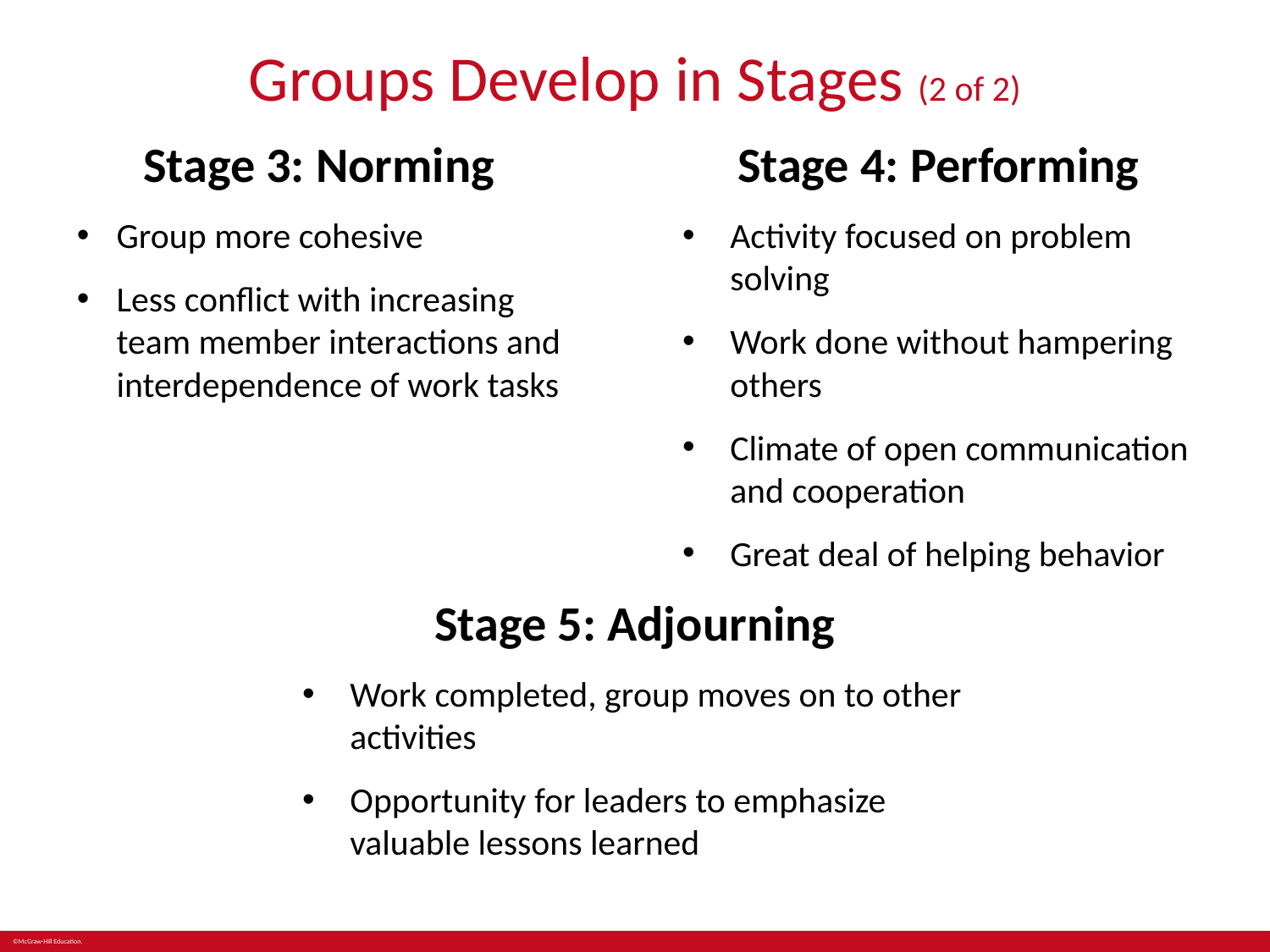

# Groups Develop in Stages (2 of 2)
Stage 3: Norming
Group more cohesive
Less conflict with increasing team member interactions and interdependence of work tasks
Stage 4: Performing
Activity focused on problem solving
Work done without hampering others
Climate of open communication and cooperation
Great deal of helping behavior

Stage 5: Adjourning
Work completed, group moves on to other activities
Opportunity for leaders to emphasize valuable lessons learned